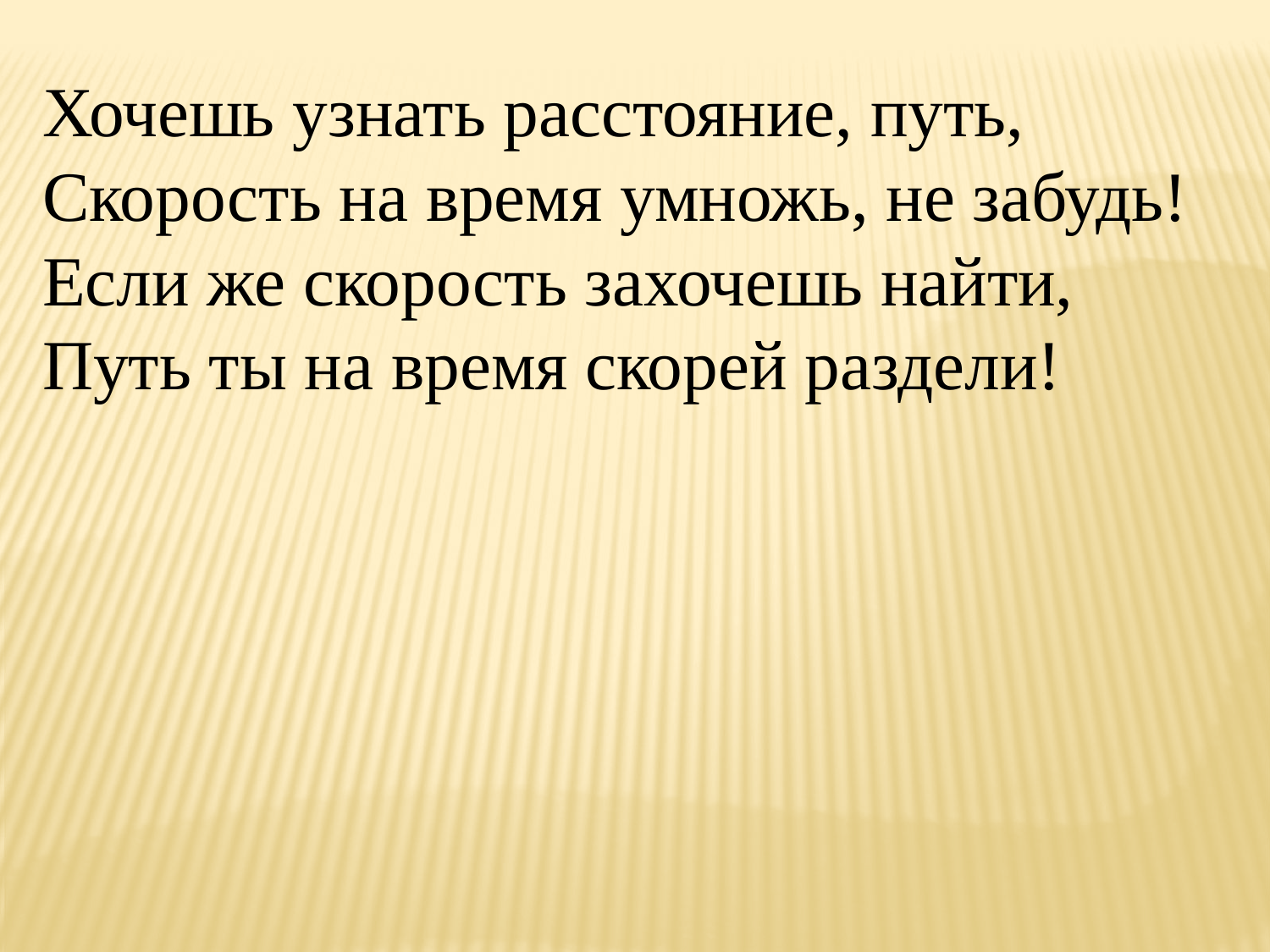

Хочешь узнать расстояние, путь,
Скорость на время умножь, не забудь!
Если же скорость захочешь найти,
Путь ты на время скорей раздели!